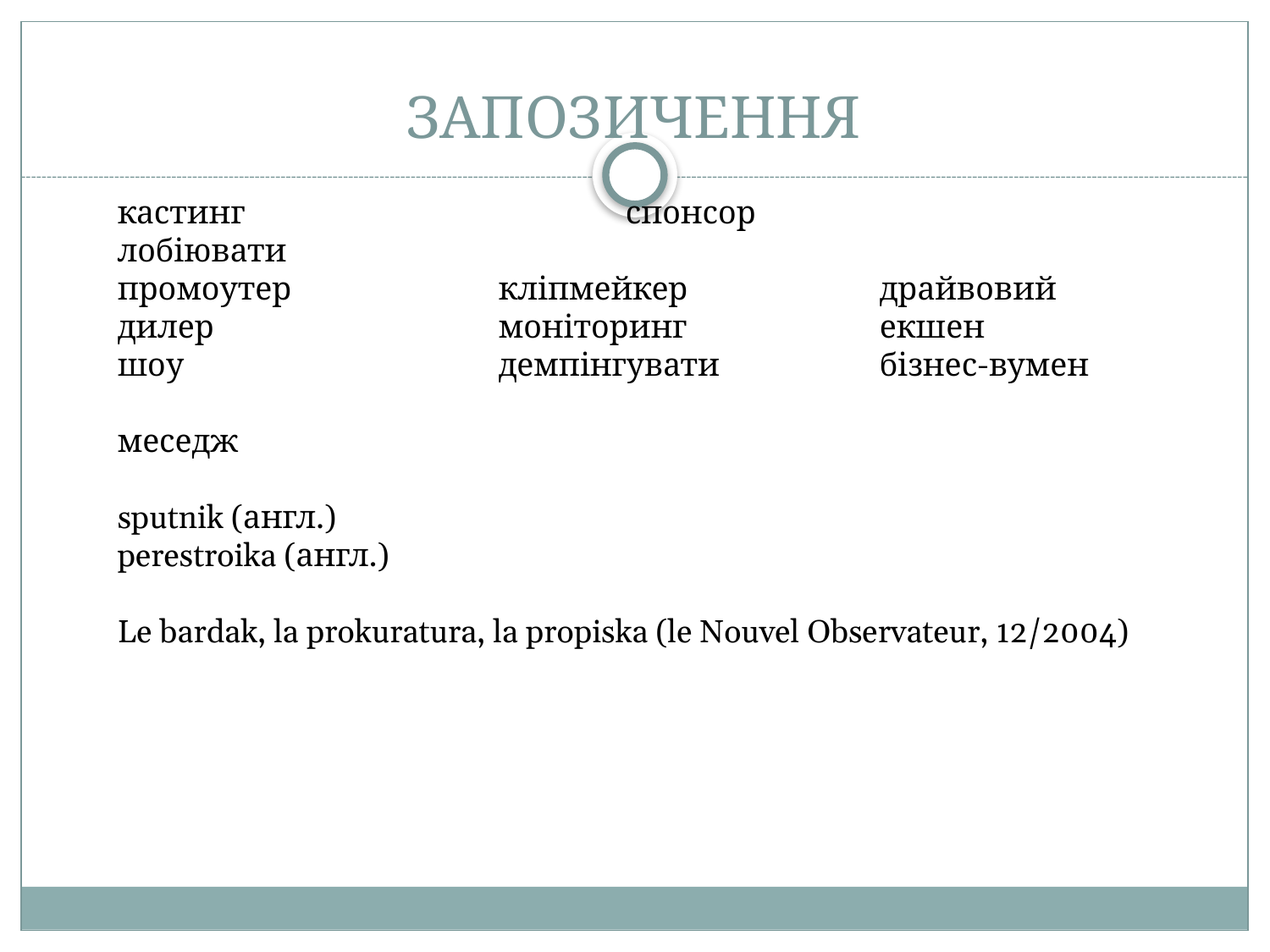

# ЗАПОЗИЧЕННЯ
кастинг			спонсор			лобіювати
промоутер		кліпмейкер		драйвовий
дилер			моніторинг		екшен
шоу			демпінгувати		бізнес-вумен

меседж

sputnik (англ.)
perestroika (англ.)

Le bardak, la prokuratura, la propiska (le Nouvel Observateur, 12/2004)